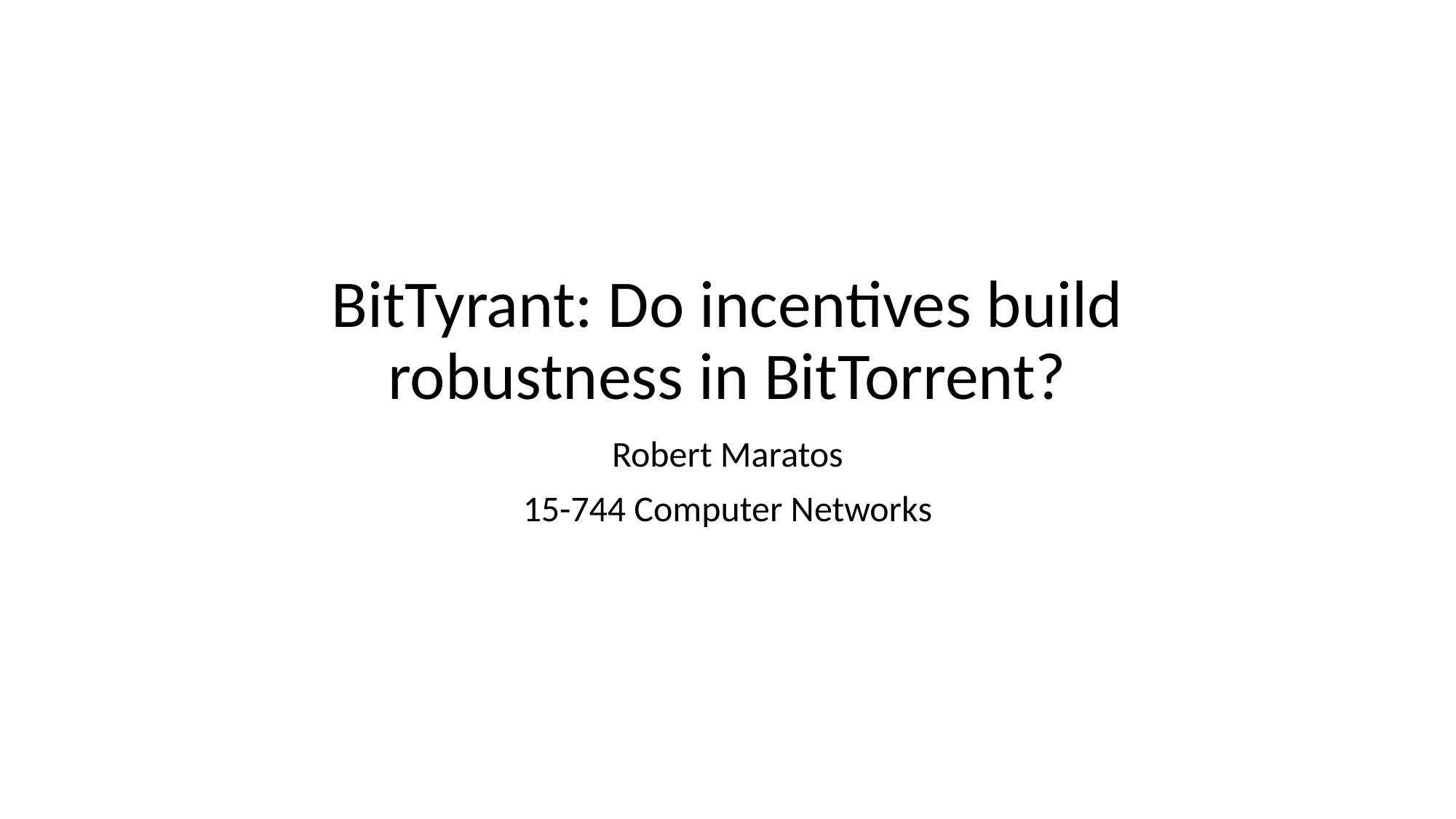

# BitTyrant: Do incentives build robustness in BitTorrent?
Robert Maratos
15-744 Computer Networks